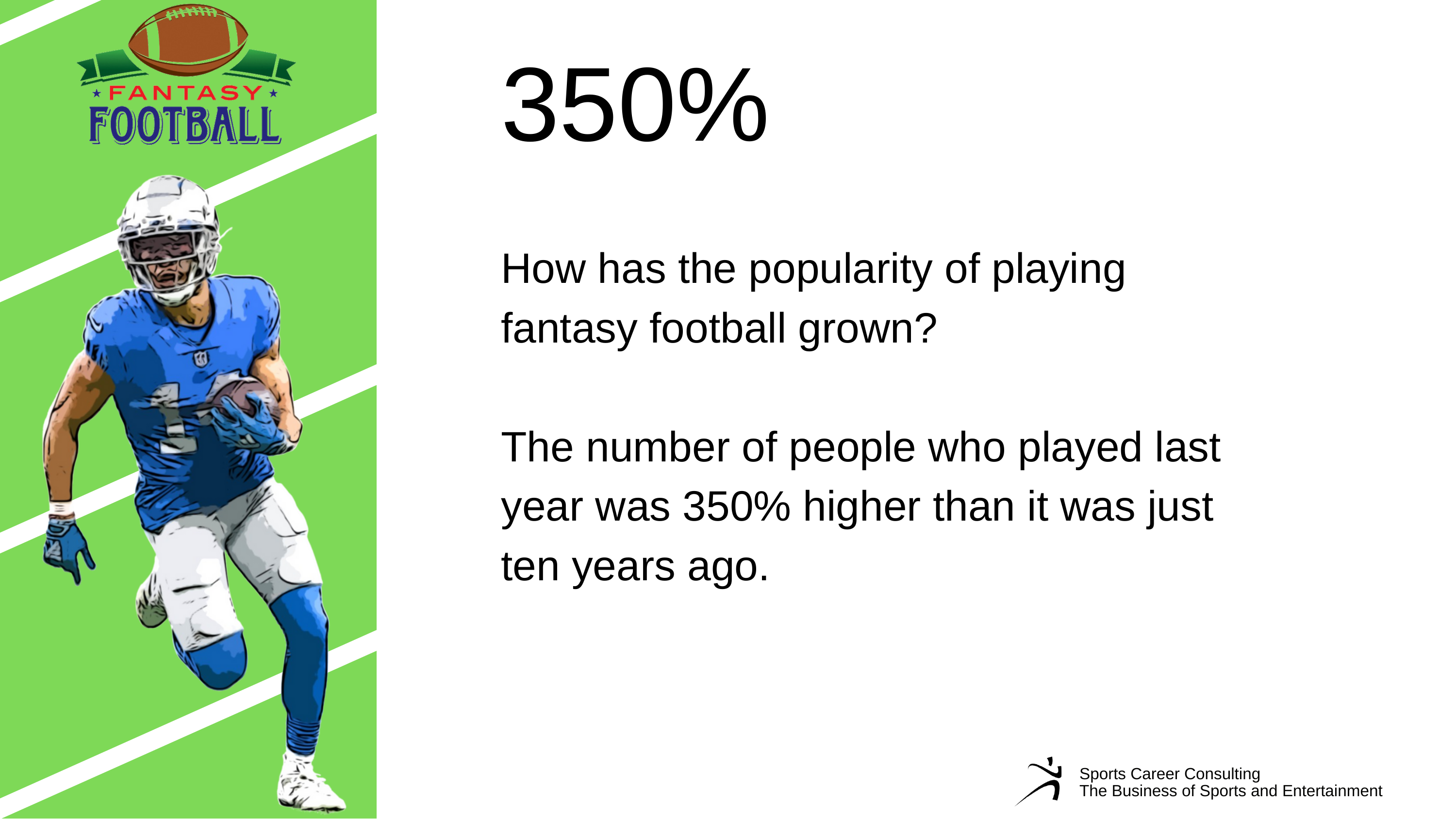

350%

How has the popularity of playing fantasy football grown?

The number of people who played last year was 350% higher than it was just ten years ago.

Sports Career Consulting
The Business of Sports and Entertainment